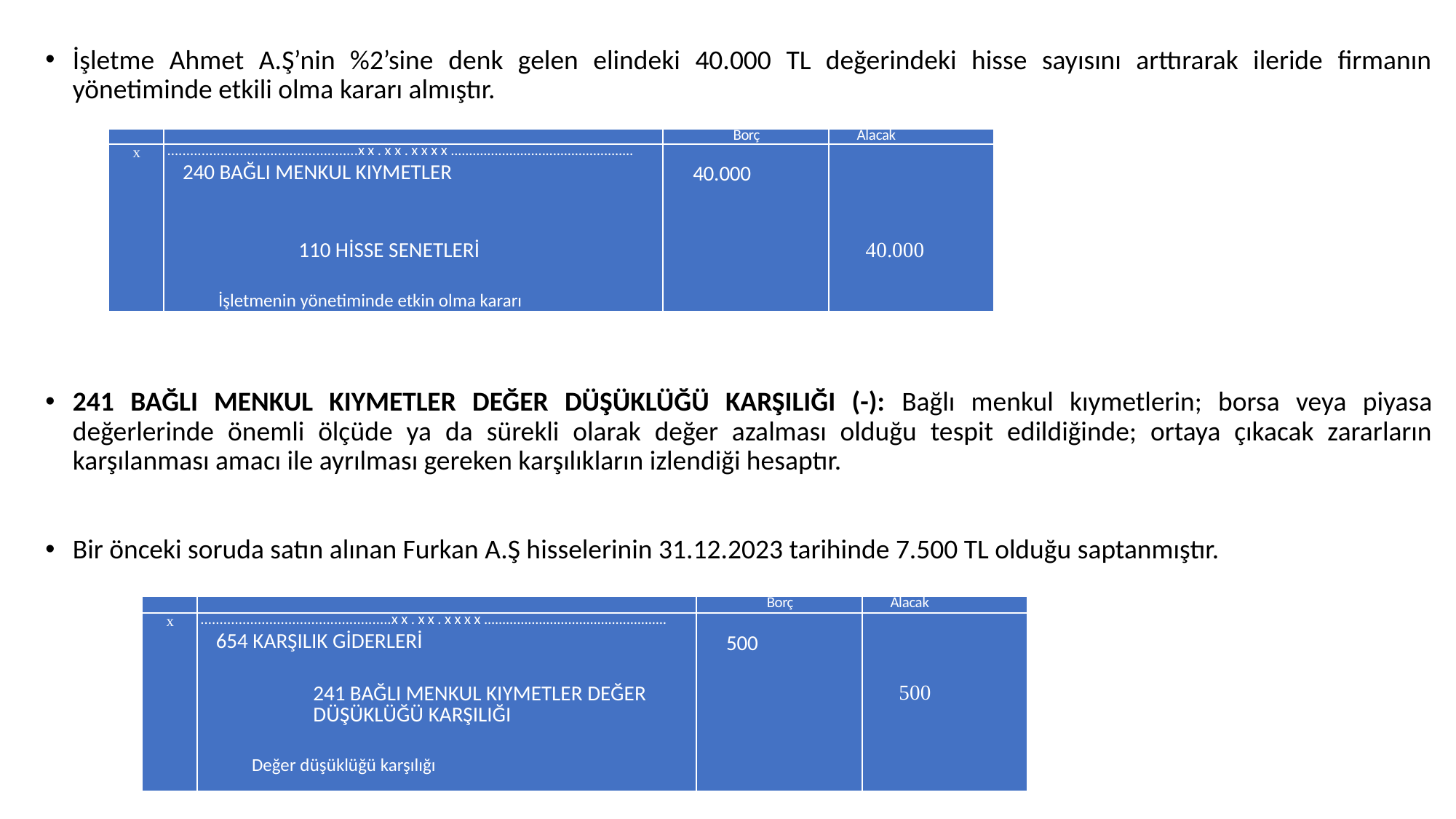

İşletme Ahmet A.Ş’nin %2’sine denk gelen elindeki 40.000 TL değerindeki hisse sayısını arttırarak ileride firmanın yönetiminde etkili olma kararı almıştır.

241 BAĞLI MENKUL KIYMETLER DEĞER DÜŞÜKLÜĞÜ KARŞILIĞI (-): Bağlı menkul kıymetlerin; borsa veya piyasa değerlerinde önemli ölçüde ya da sürekli olarak değer azalması olduğu tespit edildiğinde; ortaya çıkacak zararların karşılanması amacı ile ayrılması gereken karşılıkların izlendiği hesaptır.

Bir önceki soruda satın alınan Furkan A.Ş hisselerinin 31.12.2023 tarihinde 7.500 TL olduğu saptanmıştır.

|  |  | Borç | Alacak |
| --- | --- | --- | --- |
| x | ..................................................xx.xx.xxxx.................................................. 240 BAĞLI MENKUL KIYMETLER     110 HİSSE SENETLERİ İşletmenin yönetiminde etkin olma kararı | 40.000 | 40.000 |
|  |  | Borç | Alacak |
| --- | --- | --- | --- |
| x | ..................................................xx.xx.xxxx.................................................. 654 KARŞILIK GİDERLERİ 241 BAĞLI MENKUL KIYMETLER DEĞER DÜŞÜKLÜĞÜ KARŞILIĞI Değer düşüklüğü karşılığı | 500 | 500 |